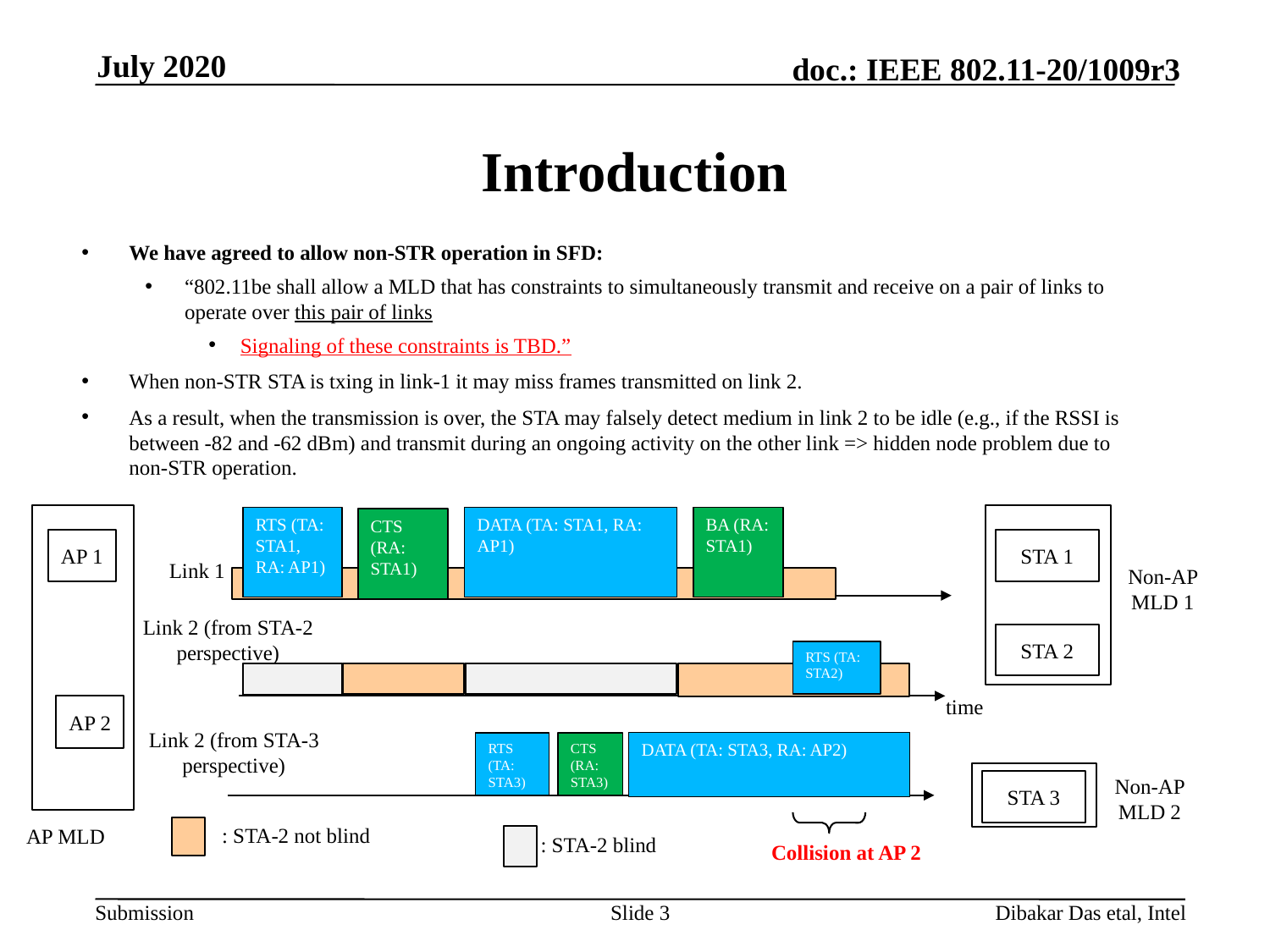

July 2020
# Introduction
We have agreed to allow non-STR operation in SFD:
“802.11be shall allow a MLD that has constraints to simultaneously transmit and receive on a pair of links to operate over this pair of links
Signaling of these constraints is TBD.”
When non-STR STA is txing in link-1 it may miss frames transmitted on link 2.
As a result, when the transmission is over, the STA may falsely detect medium in link 2 to be idle (e.g., if the RSSI is between -82 and -62 dBm) and transmit during an ongoing activity on the other link => hidden node problem due to non-STR operation.

AP 1
STA 1

Link 1
Non-AP MLD 1

Link 2 (from STA-2 perspective)
STA 2
time
AP 2
AP MLD
BA (RA: STA1)
DATA (TA: STA1, RA: AP1)
RTS (TA: STA1, RA: AP1)
CTS (RA: STA1)

RTS (TA: STA2)

Link 2 (from STA-3 perspective)
DATA (TA: STA3, RA: AP2)

RTS (TA: STA3)
CTS (RA: STA3)
Non-AP MLD 2
STA 3

: STA-2 not blind
: STA-2 blind

Collision at AP 2

Slide 3
Dibakar Das etal, Intel